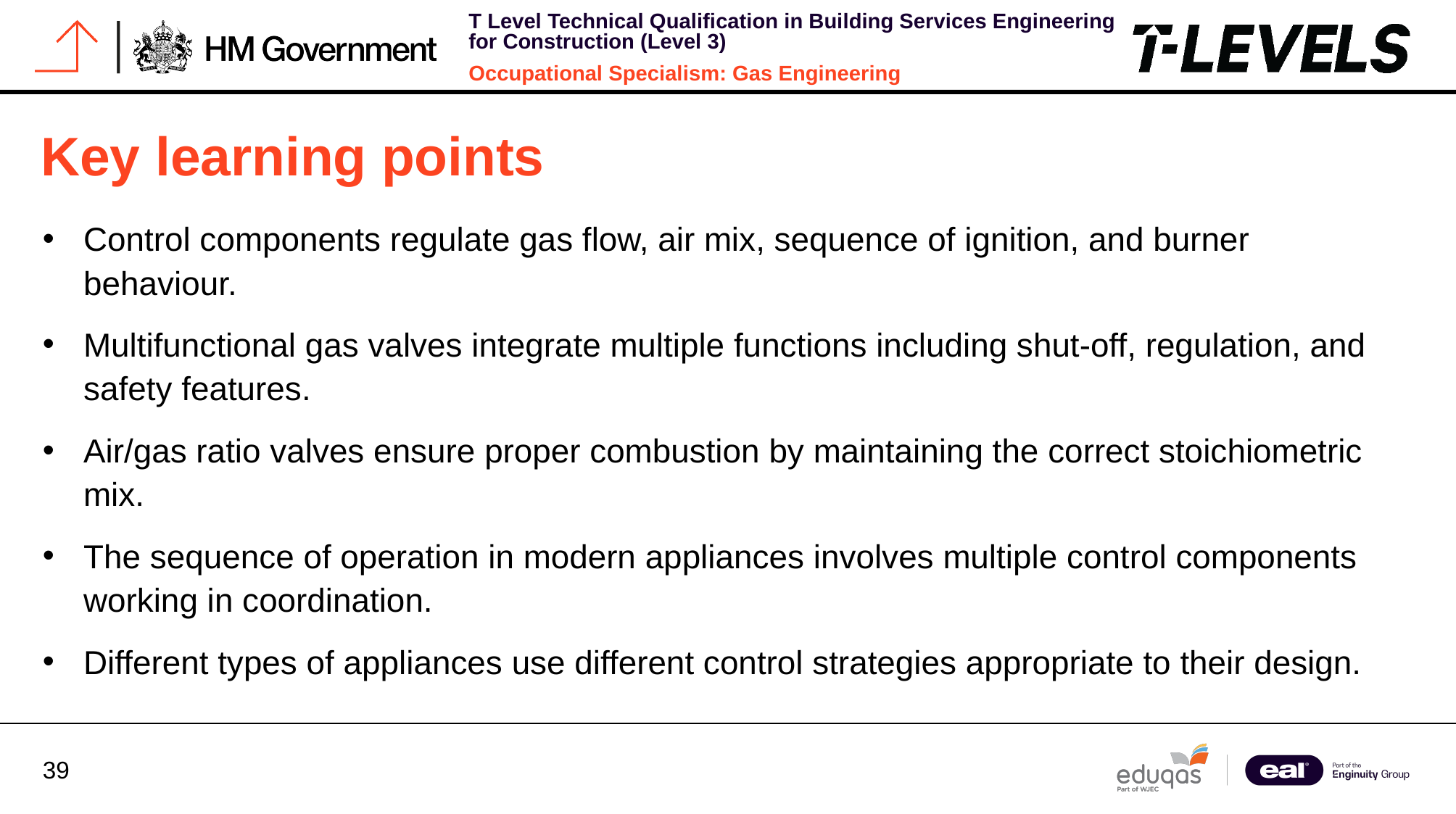

# Key learning points
Control components regulate gas flow, air mix, sequence of ignition, and burner behaviour.
Multifunctional gas valves integrate multiple functions including shut-off, regulation, and safety features.
Air/gas ratio valves ensure proper combustion by maintaining the correct stoichiometric mix.
The sequence of operation in modern appliances involves multiple control components working in coordination.
Different types of appliances use different control strategies appropriate to their design.